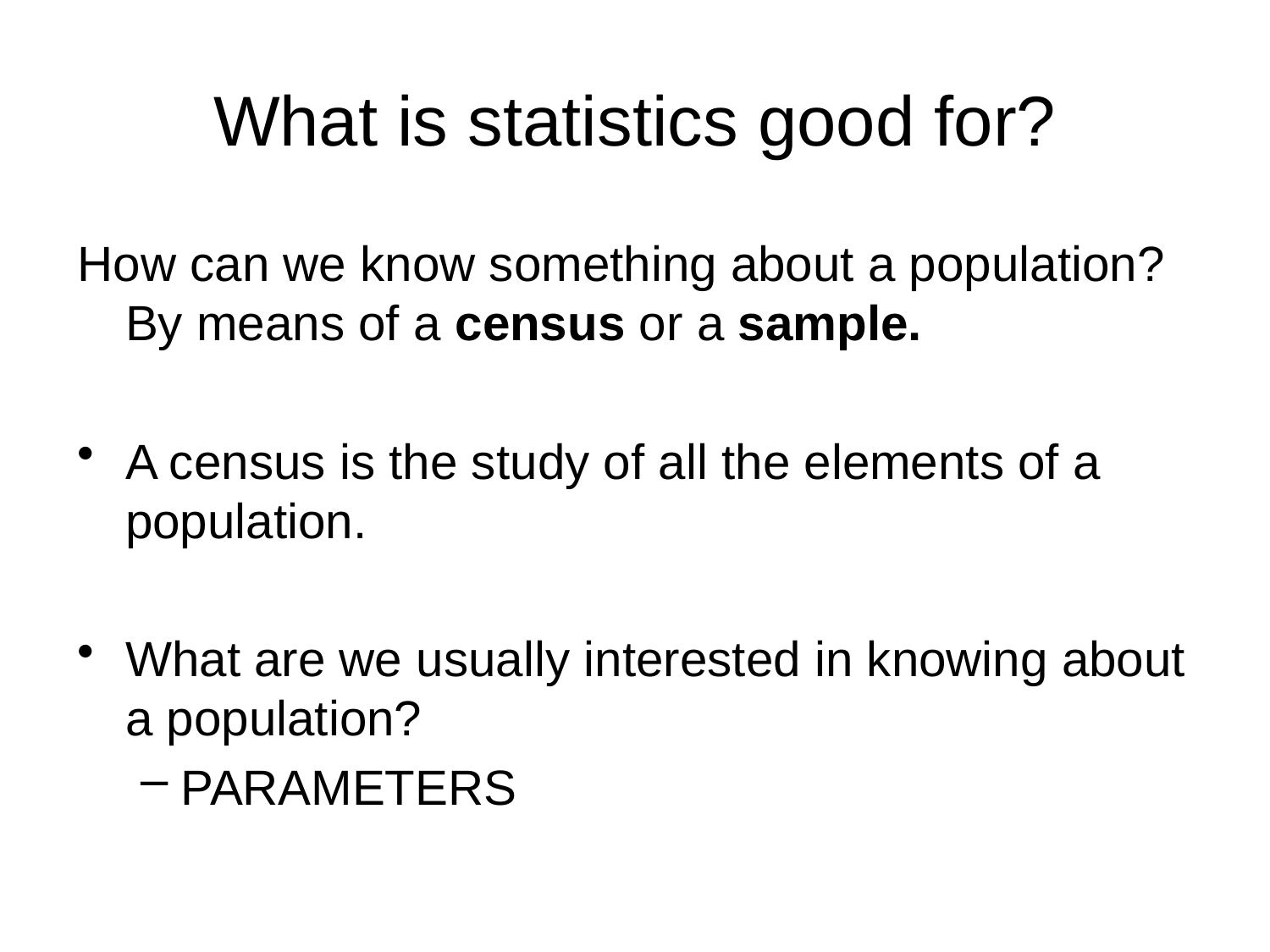

# What is statistics good for?
How can we know something about a population? By means of a census or a sample.

A census is the study of all the elements of a population.

What are we usually interested in knowing about a population?
PARAMETERS